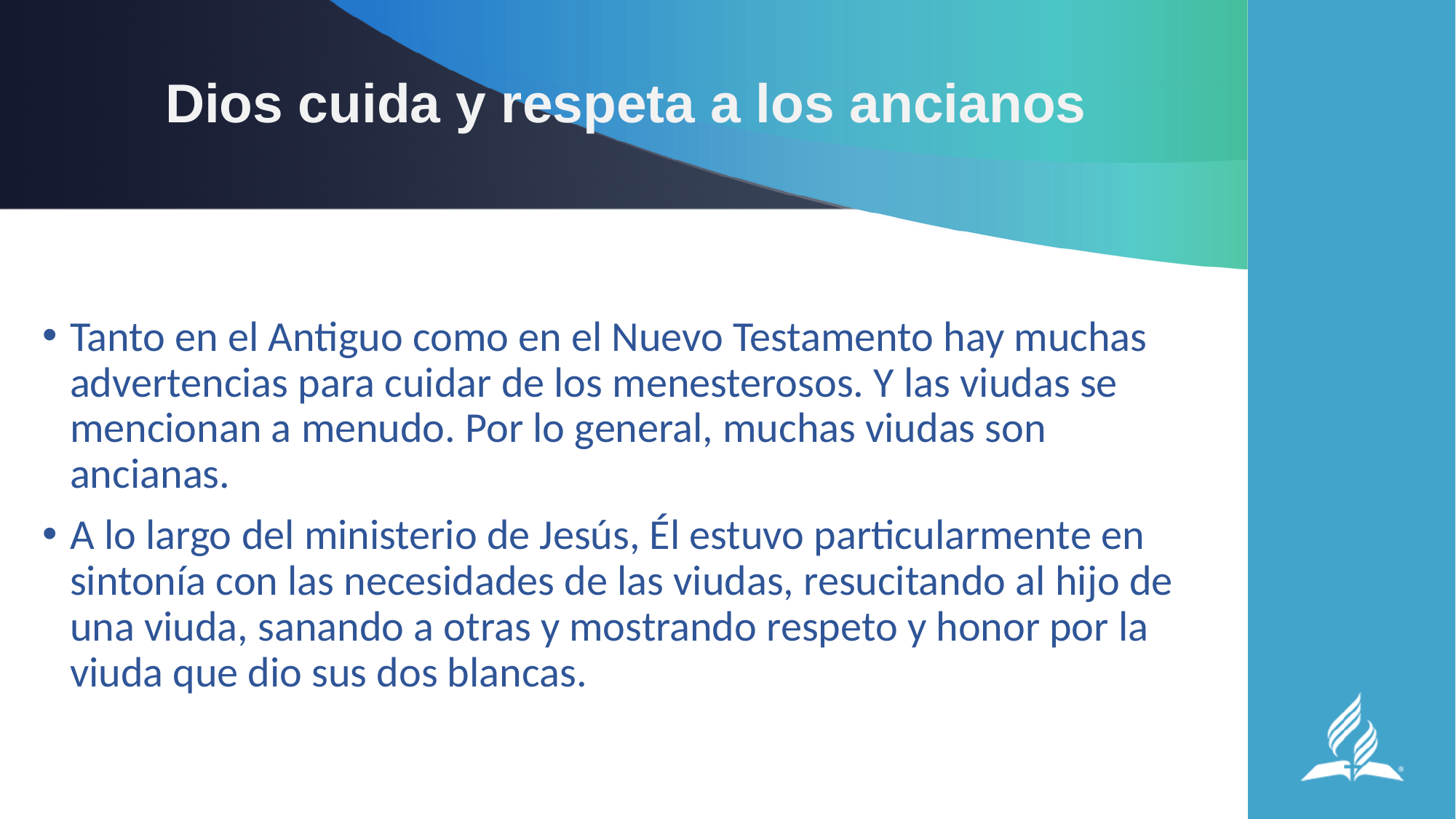

# Dios cuida y respeta a los ancianos
Tanto en el Antiguo como en el Nuevo Testamento hay muchas advertencias para cuidar de los menesterosos. Y las viudas se mencionan a menudo. Por lo general, muchas viudas son ancianas.
A lo largo del ministerio de Jesús, Él estuvo particularmente en sintonía con las necesidades de las viudas, resucitando al hijo de una viuda, sanando a otras y mostrando respeto y honor por la viuda que dio sus dos blancas.